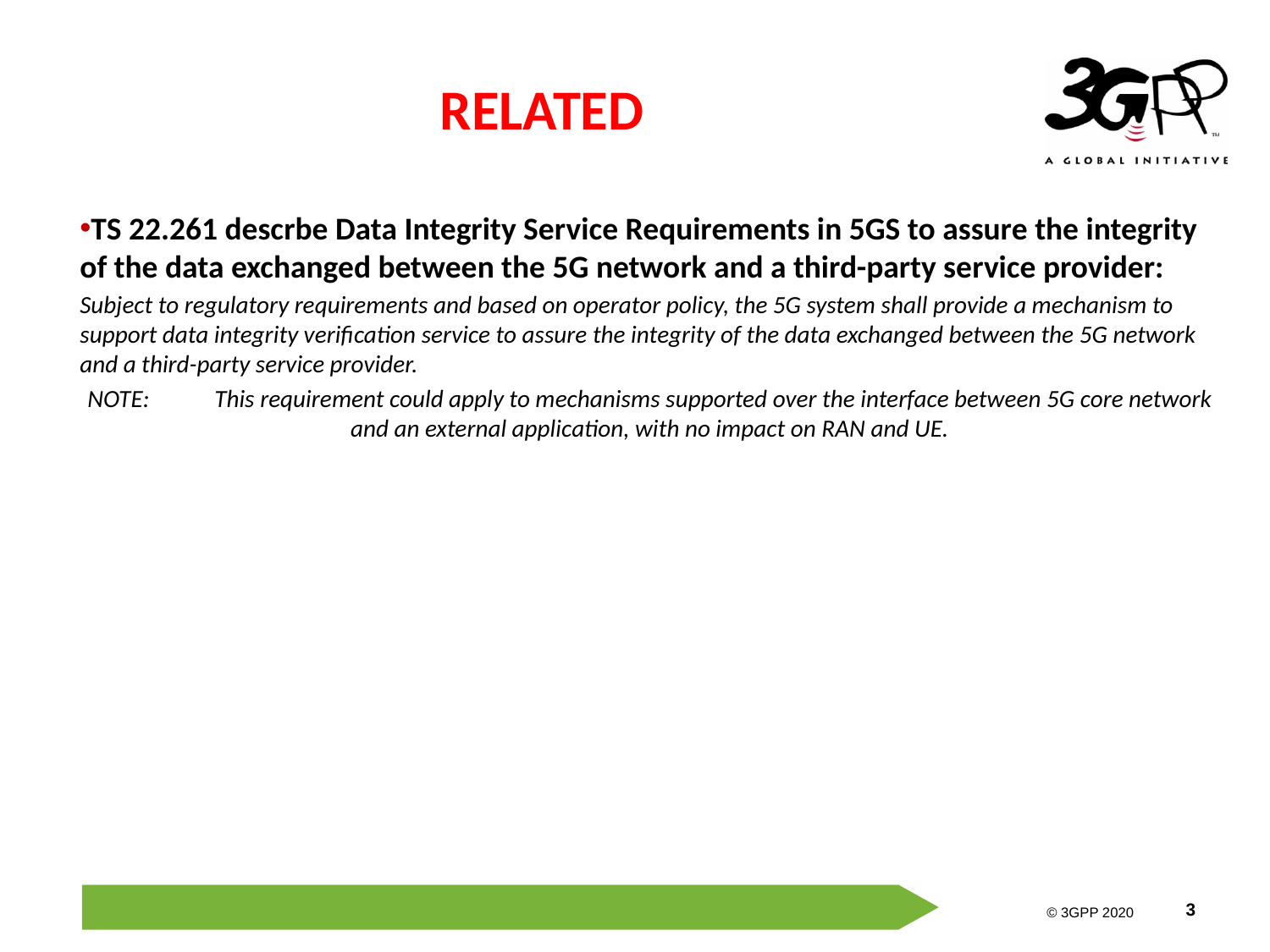

# RELATED
TS 22.261 descrbe Data Integrity Service Requirements in 5GS to assure the integrity of the data exchanged between the 5G network and a third-party service provider:
Subject to regulatory requirements and based on operator policy, the 5G system shall provide a mechanism to support data integrity verification service to assure the integrity of the data exchanged between the 5G network and a third-party service provider.
NOTE: 	This requirement could apply to mechanisms supported over the interface between 5G core network and an external application, with no impact on RAN and UE.